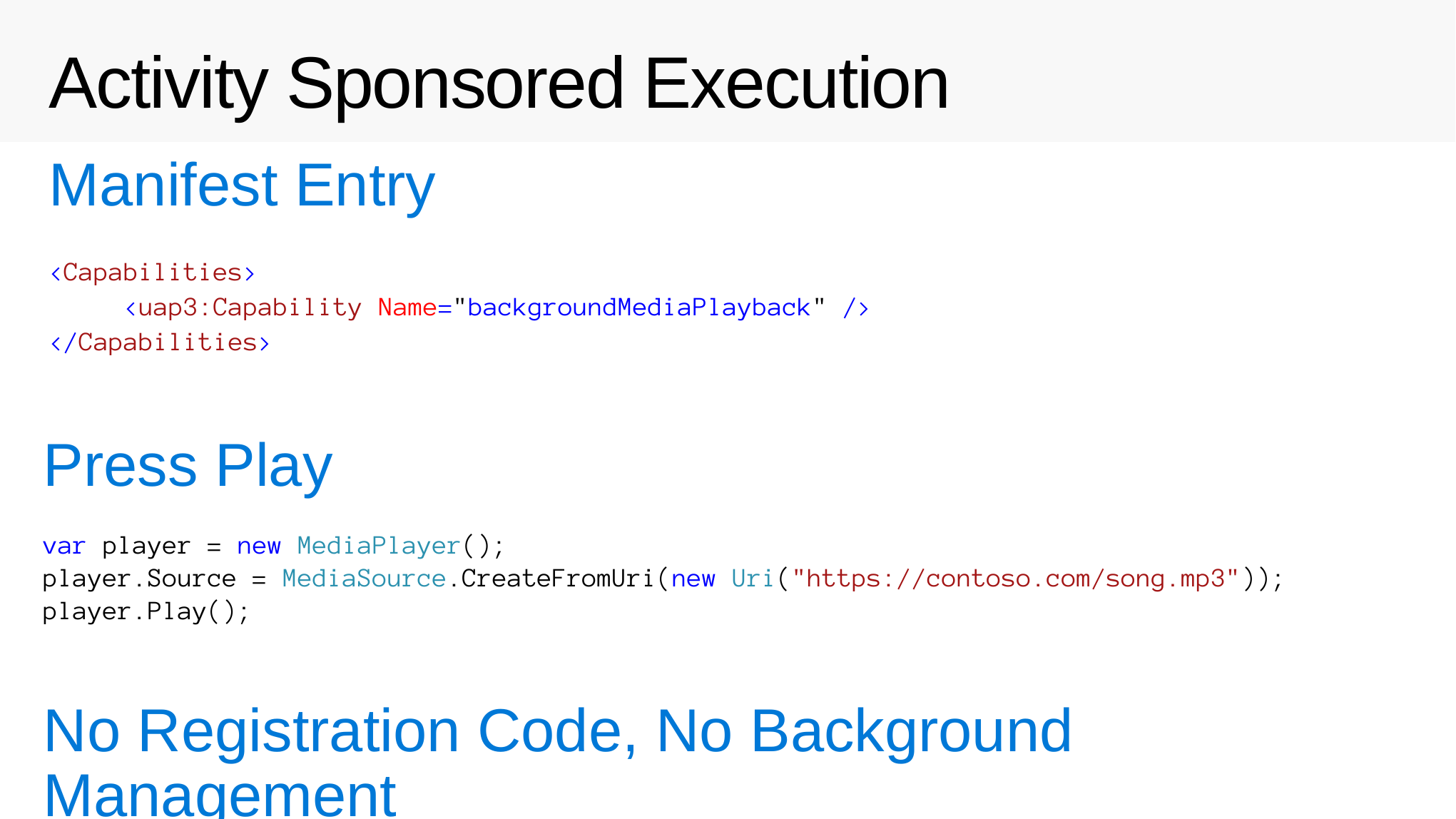

# Activity Sponsored Execution
Manifest Entry

<Capabilities>
     <uap3:Capability Name="backgroundMediaPlayback" />
</Capabilities>

Press Play

var player = new MediaPlayer();
player.Source = MediaSource.CreateFromUri(new Uri("https://contoso.com/song.mp3"));
player.Play();
No Registration Code, No Background Management